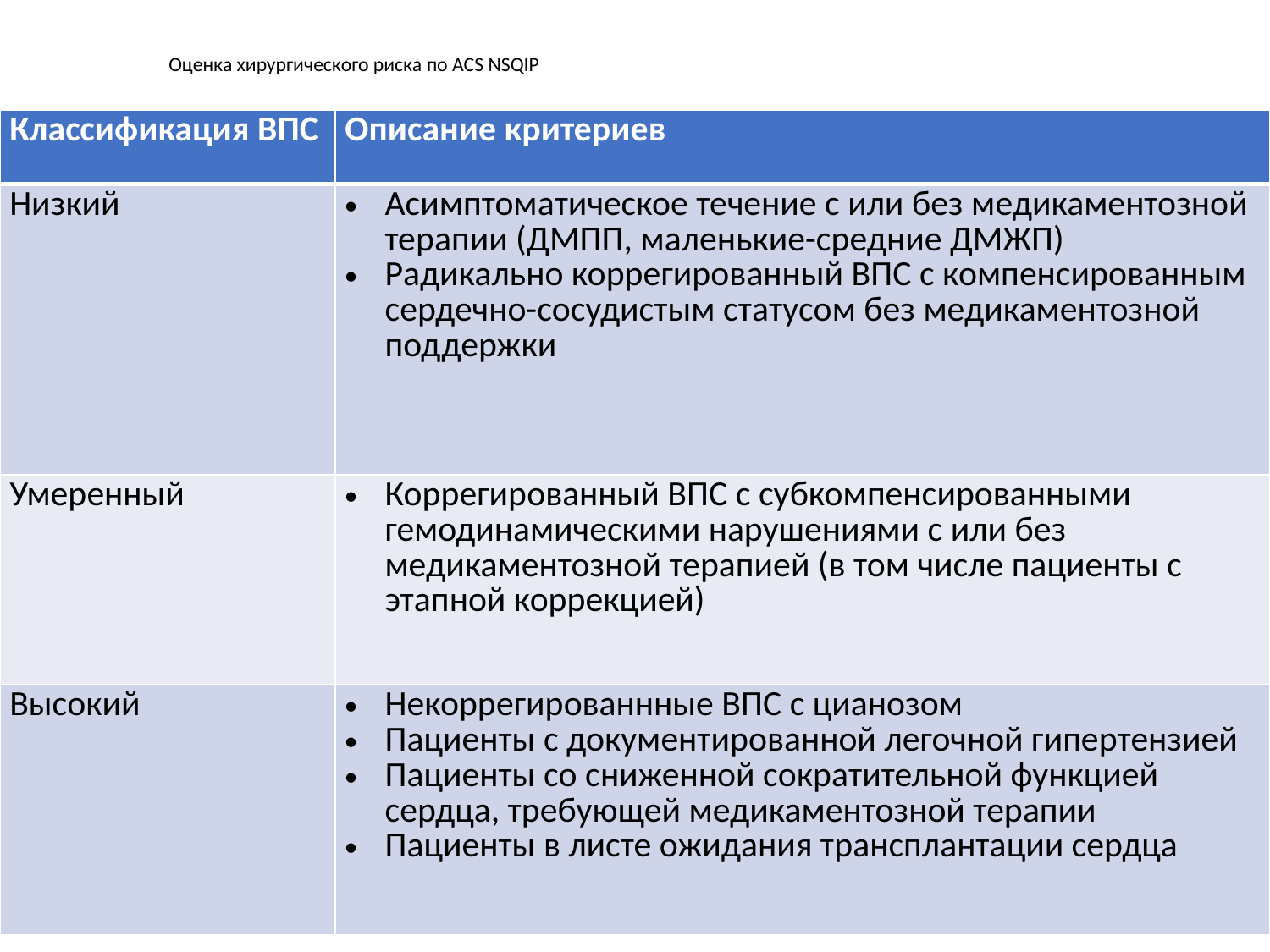

# Оценка хирургического риска по ACS NSQIP
| Классификация ВПС | Описание критериев |
| --- | --- |
| Низкий | Асимптоматическое течение с или без медикаментозной терапии (ДМПП, маленькие-средние ДМЖП) Радикально коррегированный ВПС с компенсированным сердечно-сосудистым статусом без медикаментозной поддержки |
| Умеренный | Коррегированный ВПС с субкомпенсированными гемодинамическими нарушениями с или без медикаментозной терапией (в том числе пациенты с этапной коррекцией) |
| Высокий | Некоррегированнные ВПС с цианозом Пациенты с документированной легочной гипертензией Пациенты со сниженной сократительной функцией сердца, требующей медикаментозной терапии Пациенты в листе ожидания трансплантации сердца |